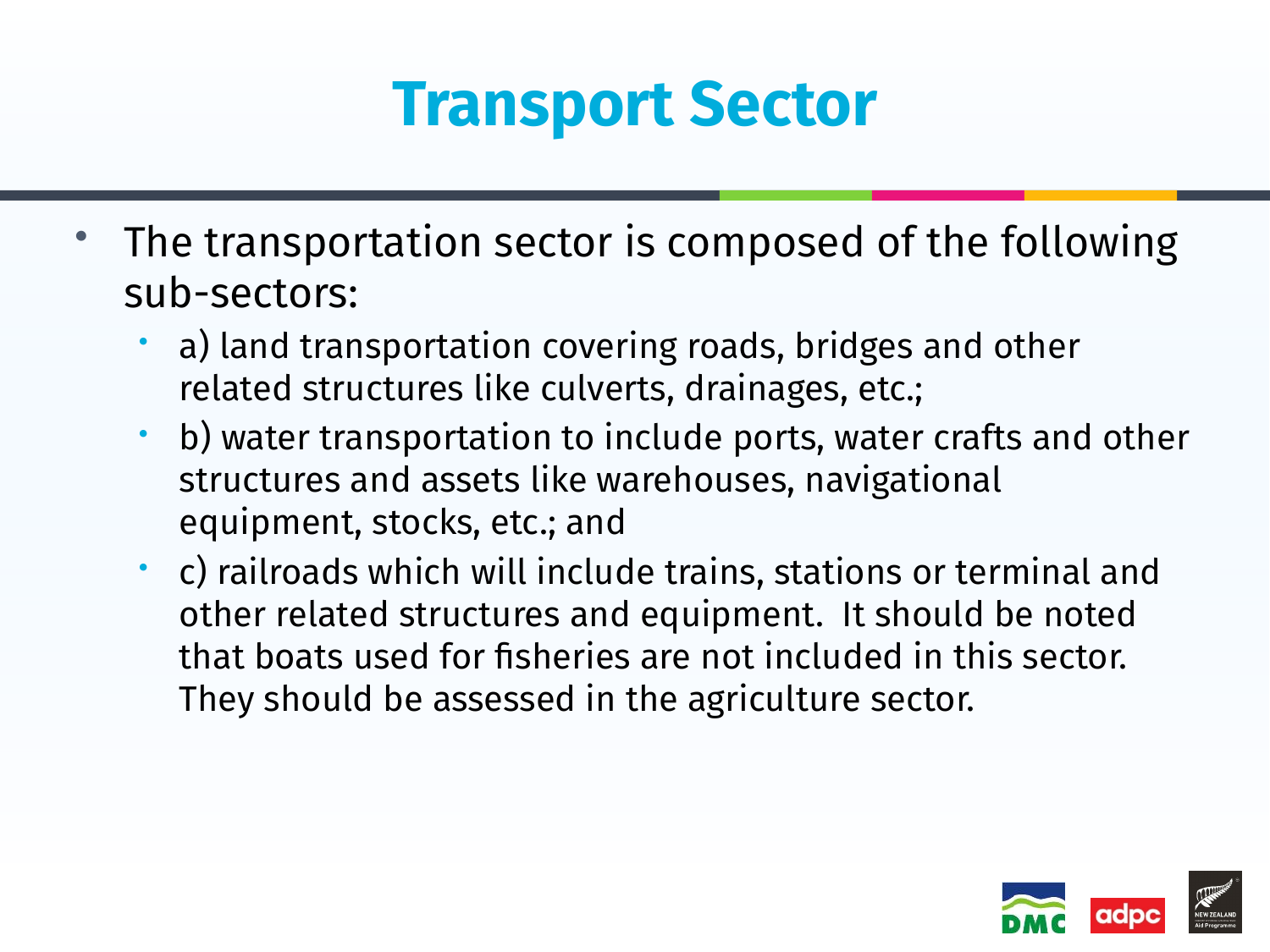

# Transport Sector
The transportation sector is composed of the following sub-sectors:
a) land transportation covering roads, bridges and other related structures like culverts, drainages, etc.;
b) water transportation to include ports, water crafts and other structures and assets like warehouses, navigational equipment, stocks, etc.; and
c) railroads which will include trains, stations or terminal and other related structures and equipment.  It should be noted that boats used for fisheries are not included in this sector. They should be assessed in the agriculture sector.